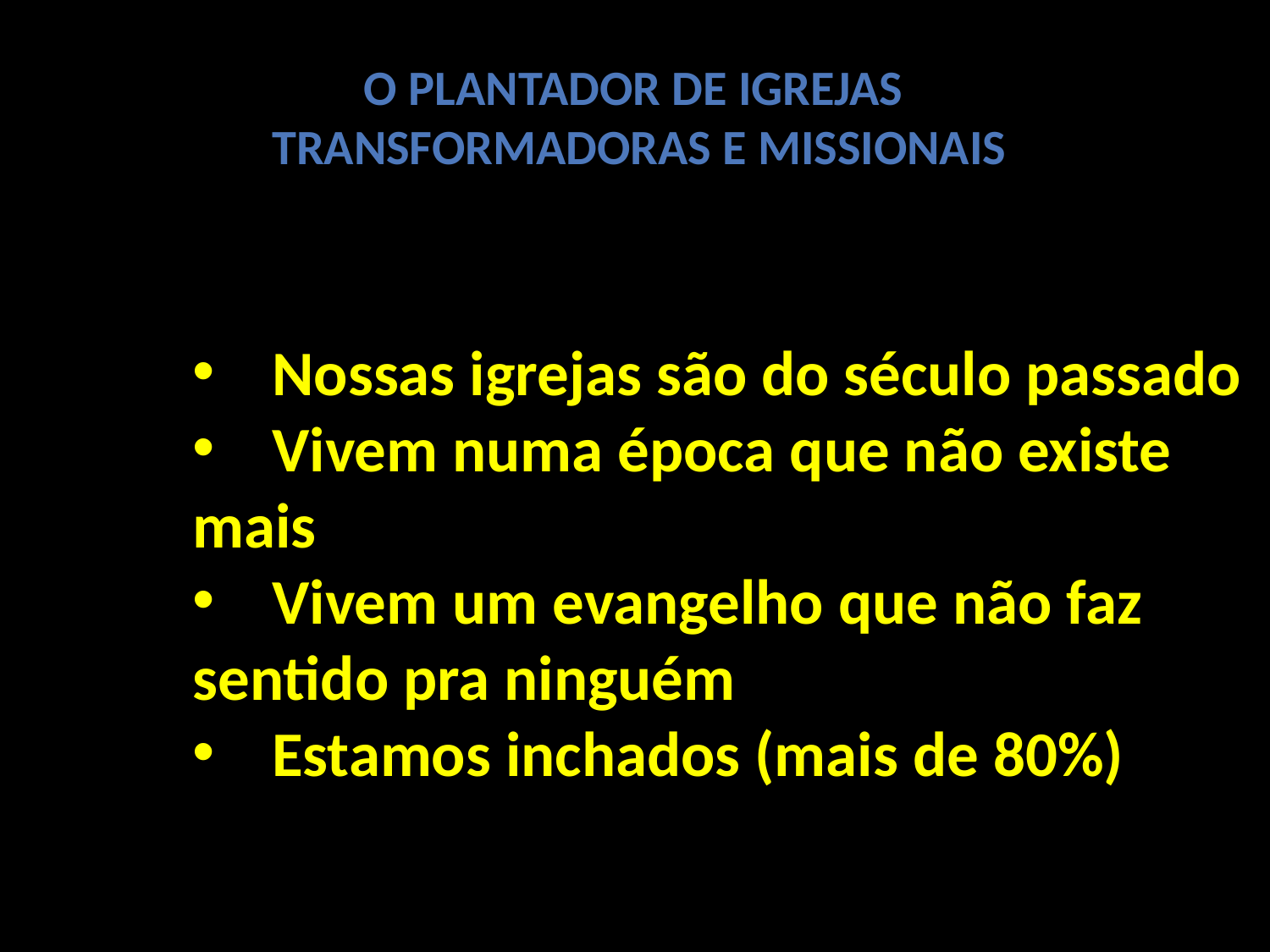

O Plantador de Igrejas
Transformadoras e Missionais
Nossas igrejas são do século passado
Vivem numa época que não existe
mais
Vivem um evangelho que não faz
sentido pra ninguém
Estamos inchados (mais de 80%)